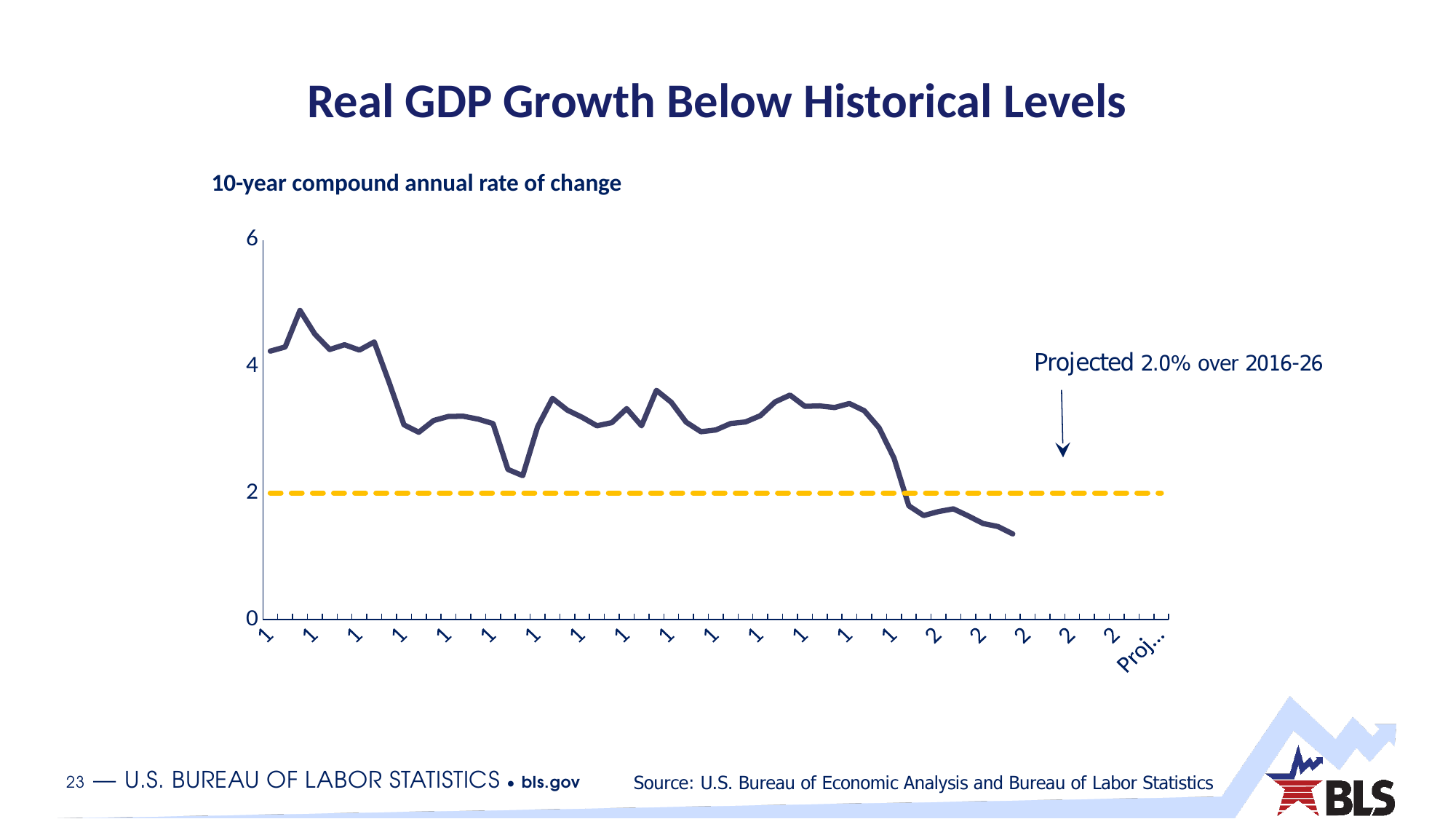

# Real GDP Growth Below Historical Levels
10-year compound annual rate of change

### Chart

| Category | GDP, 10-year CAGR | Projected CAGR |
|---|---|---|
| 1956-66 | 4.243710165418224 | 2.0 |
| 1957-67 | 4.308674911541988 | 2.0 |
| 1958-68 | 4.887132881944289 | 2.0 |
| 1959-69 | 4.512092400138656 | 2.0 |
| 1960-70 | 4.2688820038469855 | 2.0 |
| 1961-71 | 4.34398640134761 | 2.0 |
| 1962-72 | 4.259740729353401 | 2.0 |
| 1963-73 | 4.387952031845899 | 2.0 |
| 1964-74 | 3.750395931493178 | 2.0 |
| 1965-75 | 3.078837889447006 | 2.0 |
| 1966-76 | 2.961374224985436 | 2.0 |
| 1967-77 | 3.1468321731170867 | 2.0 |
| 1968-78 | 3.2108226432360443 | 2.0 |
| 1969-79 | 3.214277536027277 | 2.0 |
| 1970-80 | 3.168250607397338 | 2.0 |
| 1971-81 | 3.097964120861696 | 2.0 |
| 1972-82 | 2.372908932748996 | 2.0 |
| 1973-83 | 2.2744137991094204 | 2.0 |
| 1974-84 | 3.047096996854126 | 2.0 |
| 1975-85 | 3.4961319610852692 | 2.0 |
| 1976-86 | 3.310715563198263 | 2.0 |
| 1977-87 | 3.1968013629845693 | 2.0 |
| 1978-88 | 3.063302110003052 | 2.0 |
| 1979-89 | 3.1136555847127045 | 2.0 |
| 1980-90 | 3.3351071984642378 | 2.0 |
| 1981-91 | 3.0632495194189646 | 2.0 |
| 1982-92 | 3.623647124985041 | 2.0 |
| 1983-93 | 3.4352310246608564 | 2.0 |
| 1984-94 | 3.120318609367967 | 2.0 |
| 1985-95 | 2.9690421098523823 | 2.0 |
| 1986-96 | 2.997216263822544 | 2.0 |
| 1987-97 | 3.098868500334784 | 2.0 |
| 1988-98 | 3.123127636149614 | 2.0 |
| 1989-99 | 3.2226192759987837 | 2.0 |
| 1990-00 | 3.440680173370203 | 2.0 |
| 1991-01 | 3.548764362267498 | 2.0 |
| 1992-02 | 3.3704830042415646 | 2.0 |
| 1993-03 | 3.376645534203959 | 2.0 |
| 1994-04 | 3.3516059868460957 | 2.0 |
| 1995-05 | 3.414328961836355 | 2.0 |
| 1996-06 | 3.3013058817015217 | 2.0 |
| 1997-07 | 3.0303230549173055 | 2.0 |
| 1998-08 | 2.5528659628143213 | 2.0 |
| 1999-09 | 1.7973888808963778 | 2.0 |
| 2000-10 | 1.6437504492605282 | 2.0 |
| 2001-11 | 1.7066309145424174 | 2.0 |
| 2002-12 | 1.7501981148005274 | 2.0 |
| 2003-13 | 1.637908 | 2.0 |
| 2004-14 | 1.51814 | 2.0 |
| 2005-15 | 1.470549 | 2.0 |
| 2006-16 | 1.353194 | 2.0 |
| 2007-17 | None | 2.0 |
| 2008-18 | None | 2.0 |
| 2009-19 | None | 2.0 |
| 2010-20 | None | 2.0 |
| 2011-21 | None | 2.0 |
| 2012-22 | None | 2.0 |
| 2013-23 | None | 2.0 |
| 2014-24 | None | 2.0 |
| 2015-25 | None | 2.0 |
| Projected 2016-26 | None | 2.0 |
Projected 2.0% over 2016-26
Source: U.S. Bureau of Economic Analysis and Bureau of Labor Statistics